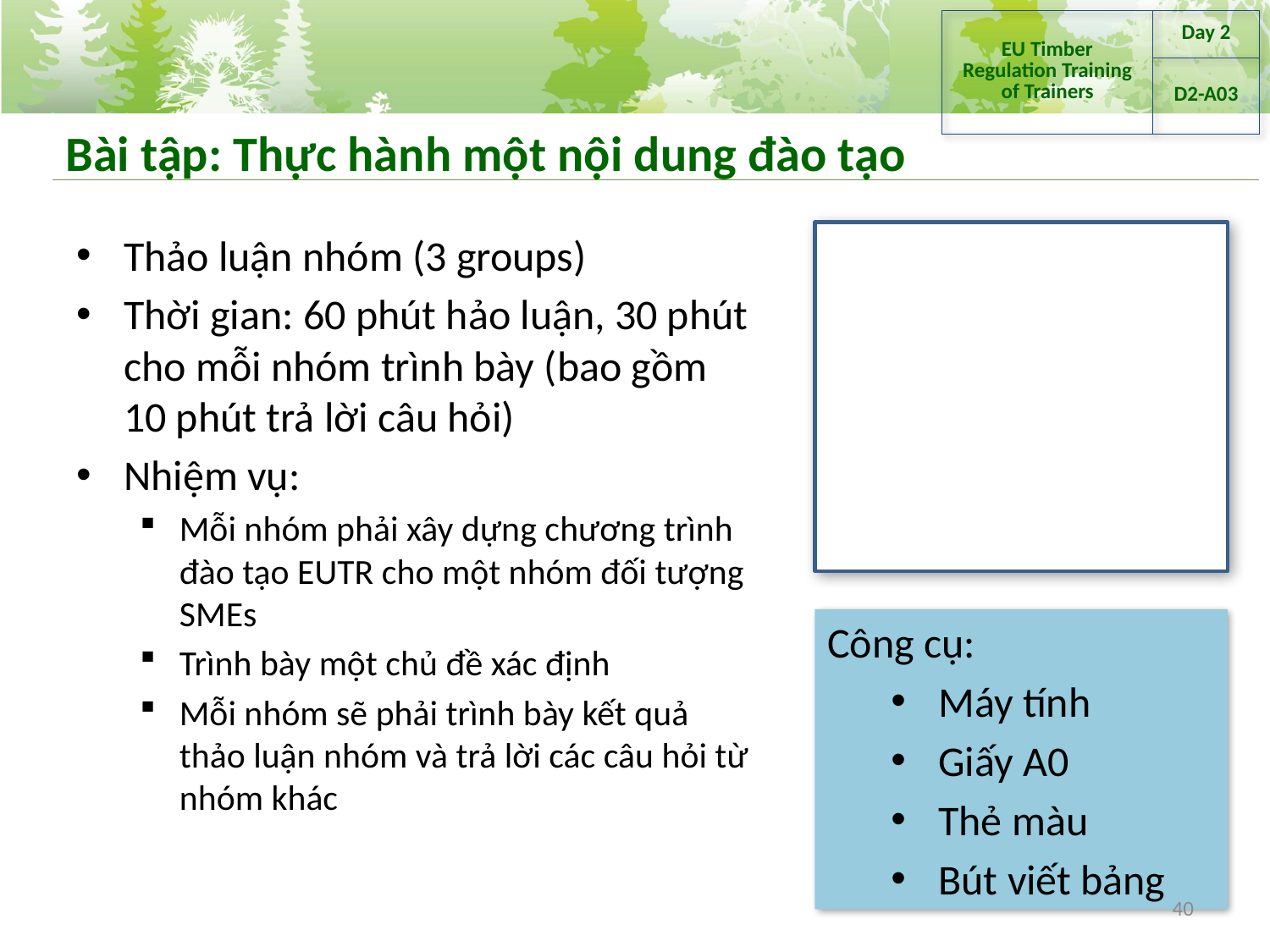

| EU Timber Regulation Training of Trainers | Day 2 |
| --- | --- |
|  | D2-A03 |
# Bài tập: Thực hành một nội dung đào tạo
Thảo luận nhóm (3 groups)
Thời gian: 60 phút hảo luận, 30 phút cho mỗi nhóm trình bày (bao gồm 10 phút trả lời câu hỏi)
Nhiệm vụ:
Mỗi nhóm phải xây dựng chương trình đào tạo EUTR cho một nhóm đối tượng SMEs
Trình bày một chủ đề xác định
Mỗi nhóm sẽ phải trình bày kết quả thảo luận nhóm và trả lời các câu hỏi từ nhóm khác

Công cụ:
Máy tính
Giấy A0
Thẻ màu
Bút viết bảng

40